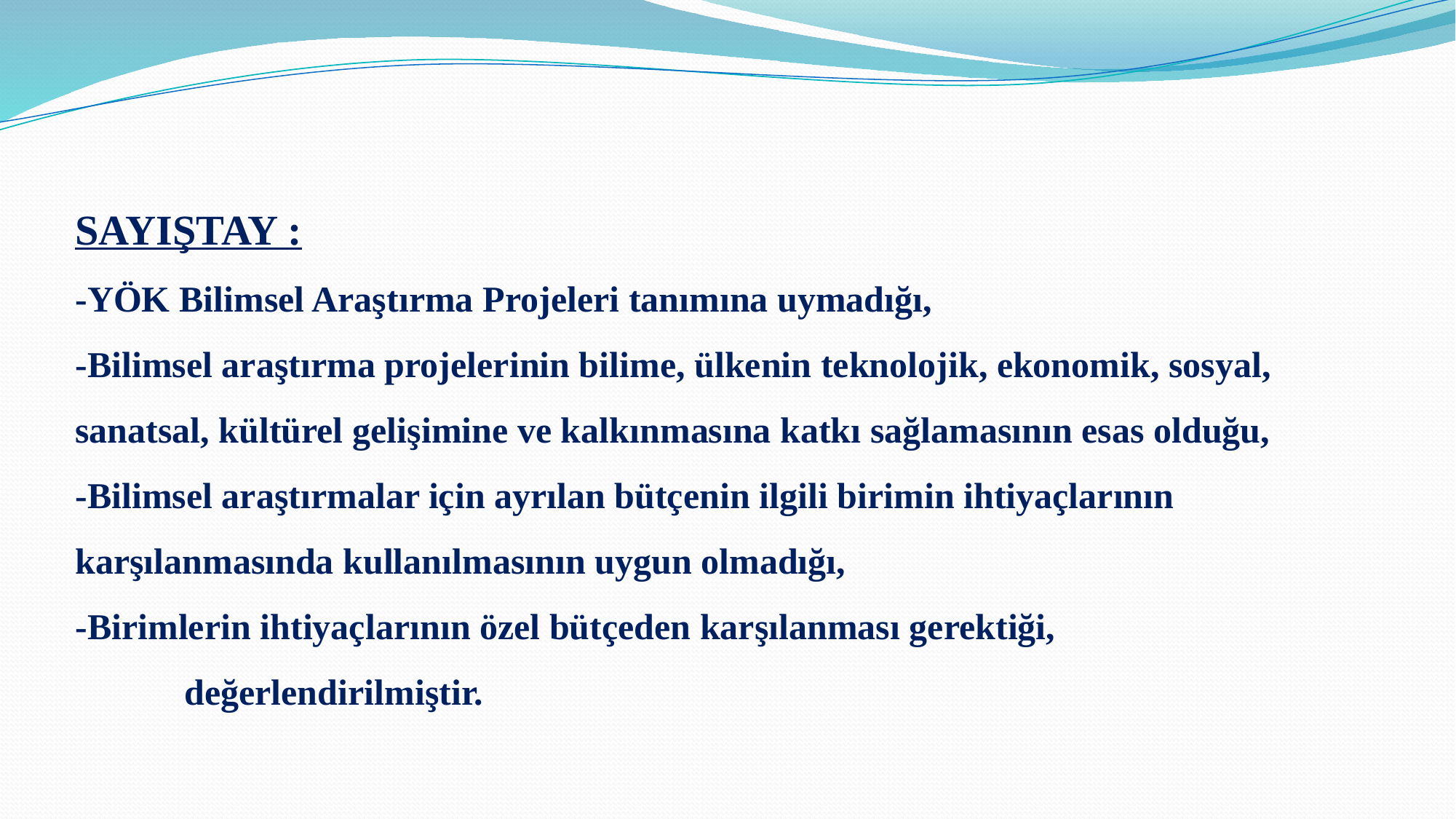

SAYIŞTAY :
-YÖK Bilimsel Araştırma Projeleri tanımına uymadığı,
-Bilimsel araştırma projelerinin bilime, ülkenin teknolojik, ekonomik, sosyal, sanatsal, kültürel gelişimine ve kalkınmasına katkı sağlamasının esas olduğu,
-Bilimsel araştırmalar için ayrılan bütçenin ilgili birimin ihtiyaçlarının karşılanmasında kullanılmasının uygun olmadığı,
-Birimlerin ihtiyaçlarının özel bütçeden karşılanması gerektiği,
	değerlendirilmiştir.